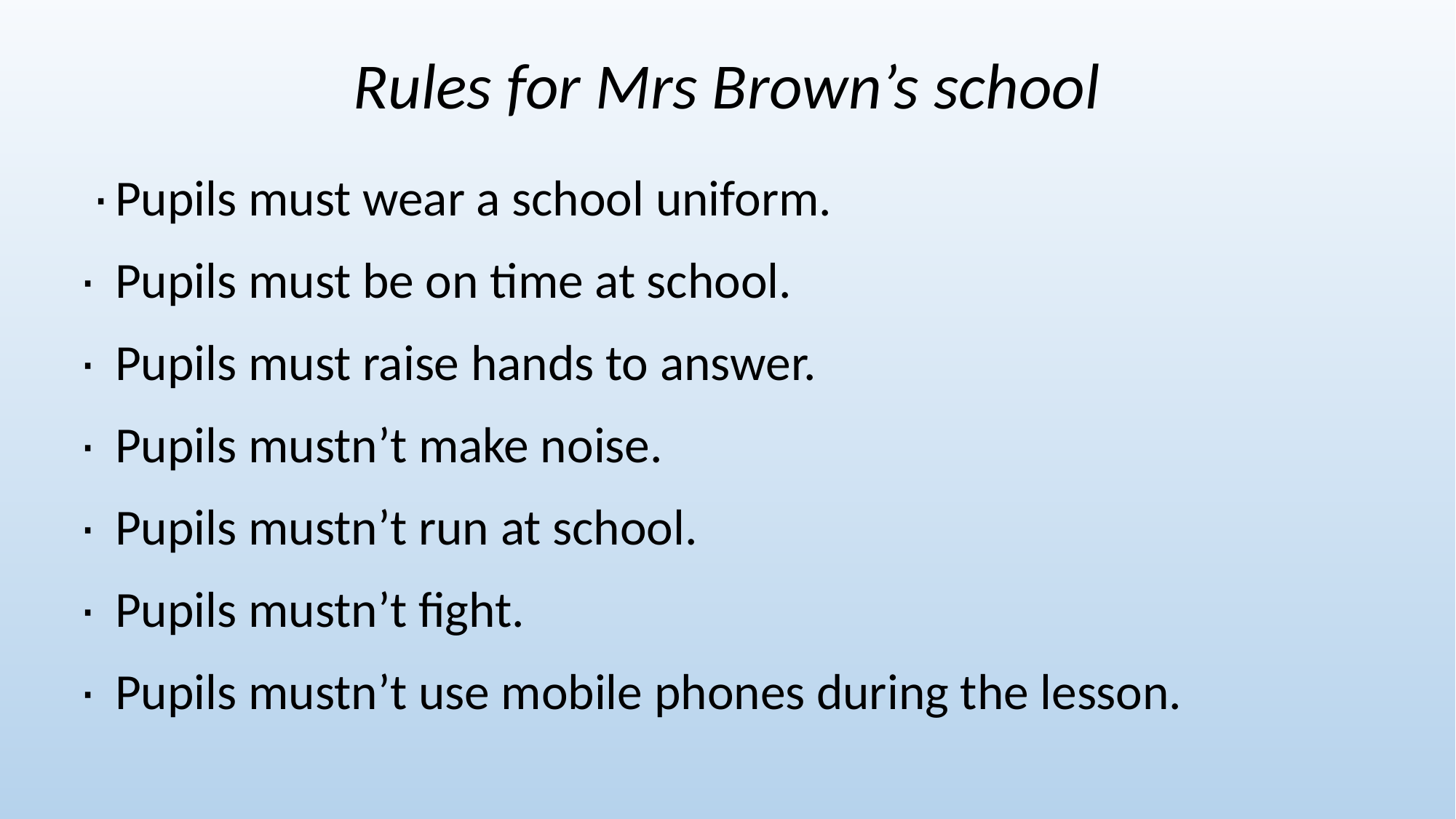

# Rules for Mrs Brown’s school
 ۰Pupils must wear a school uniform.
۰ Pupils must be on time at school.
۰ Pupils must raise hands to answer.
۰ Pupils mustn’t make noise.
۰ Pupils mustn’t run at school.
۰ Pupils mustn’t fight.
۰ Pupils mustn’t use mobile phones during the lesson.